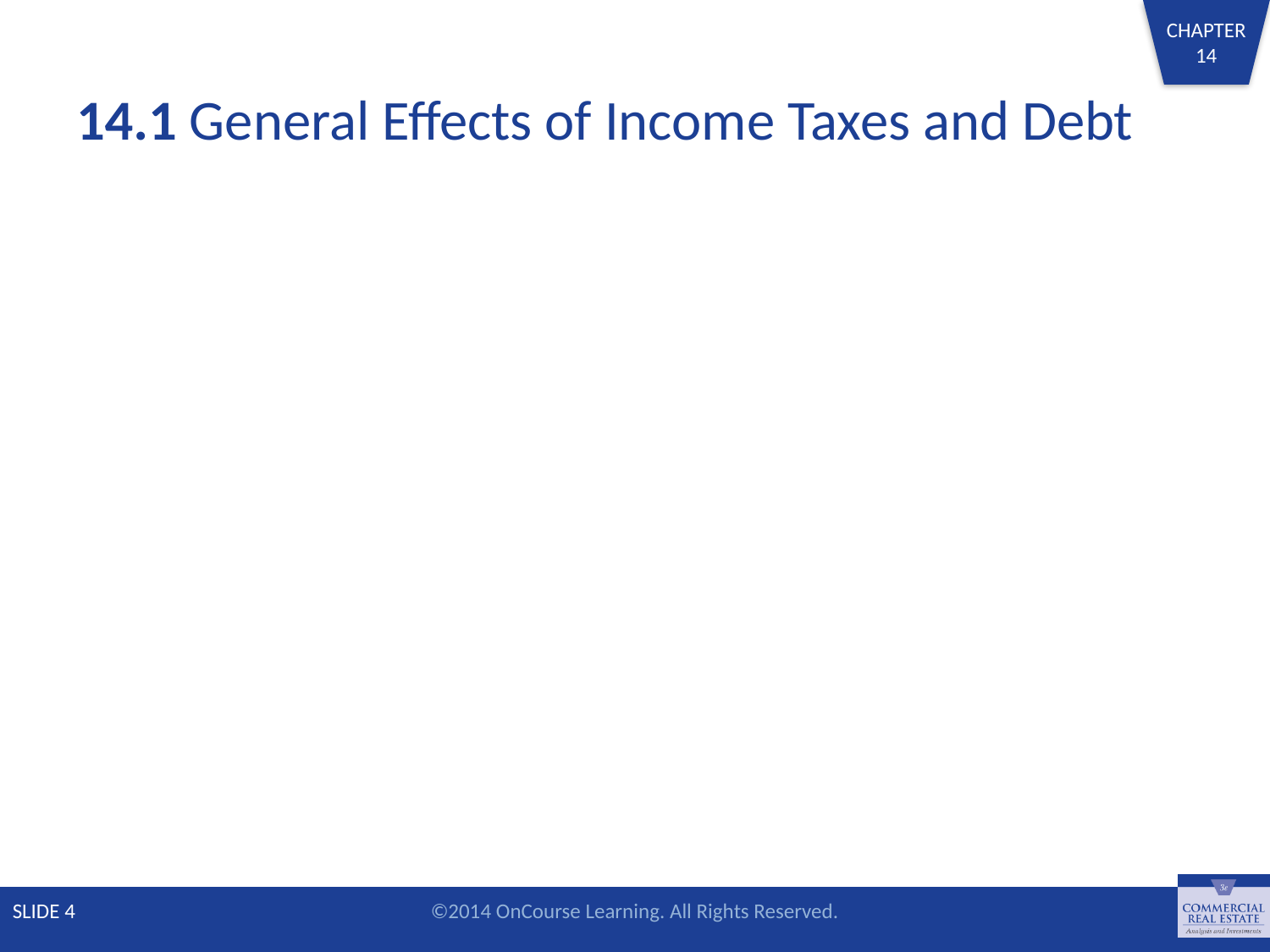

# 14.1 General Effects of Income Taxes and Debt

SLIDE 4